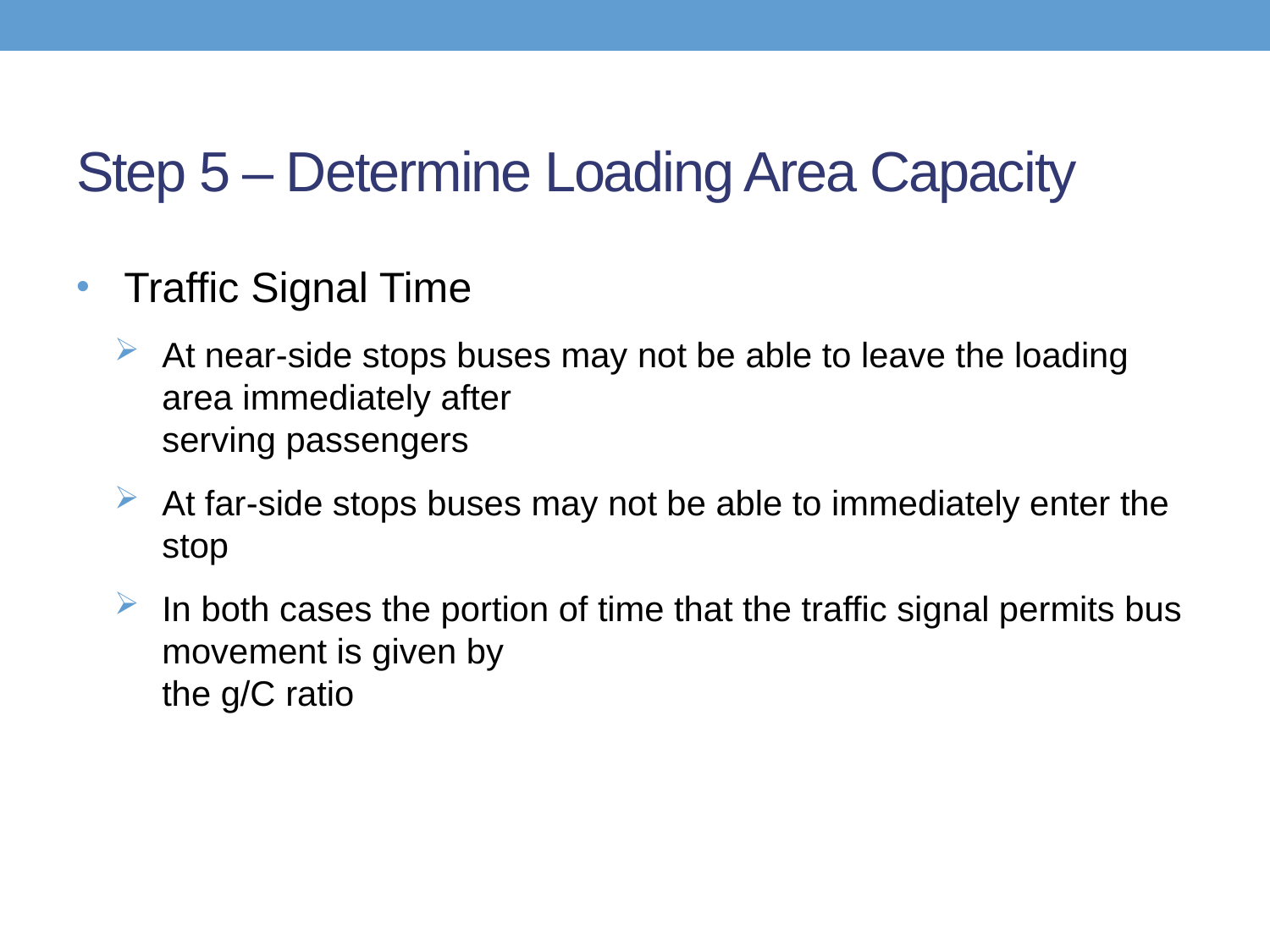

# Step 5 – Determine Loading Area Capacity
Traffic Signal Time
At near-side stops buses may not be able to leave the loading area immediately after
serving passengers
At far-side stops buses may not be able to immediately enter the stop
In both cases the portion of time that the traffic signal permits bus movement is given by
the g/C ratio